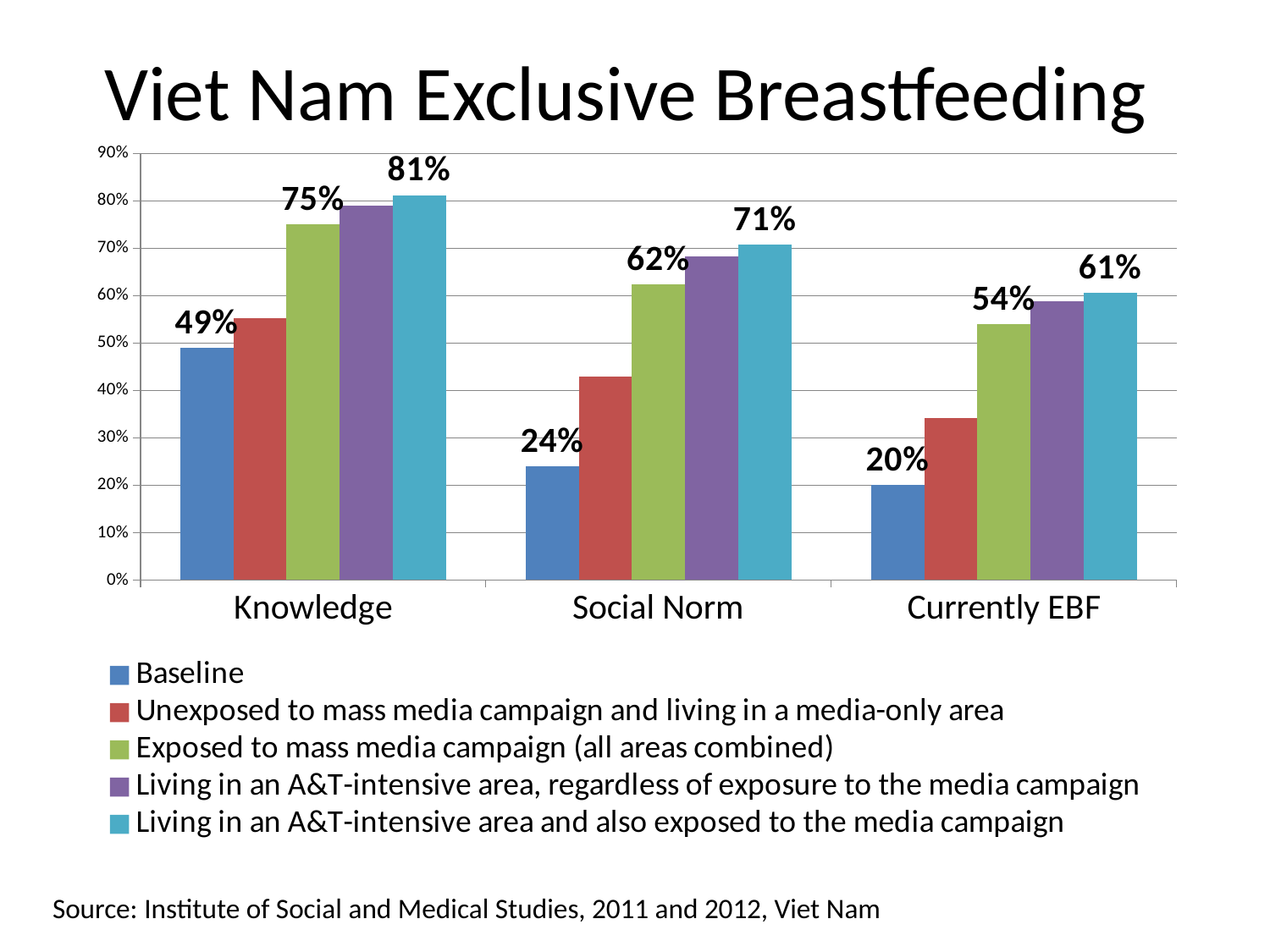

# Viet Nam Exclusive Breastfeeding

### Chart

| Category | Baseline | Unexposed to mass media campaign and living in a media-only area | Exposed to mass media campaign (all areas combined) | Living in an A&T-intensive area, regardless of exposure to the media campaign | Living in an A&T-intensive area and also exposed to the media campaign |
|---|---|---|---|---|---|
| Knowledge | 0.49000000000000005 | 0.553 | 0.7510000000000001 | 0.79 | 0.8120000000000002 |
| Social Norm | 0.24000000000000002 | 0.43000000000000005 | 0.6240000000000001 | 0.683 | 0.7080000000000001 |
| Currently EBF | 0.2 | 0.3410000000000001 | 0.54 | 0.589 | 0.6060000000000001 |
Source: Institute of Social and Medical Studies, 2011 and 2012, Viet Nam